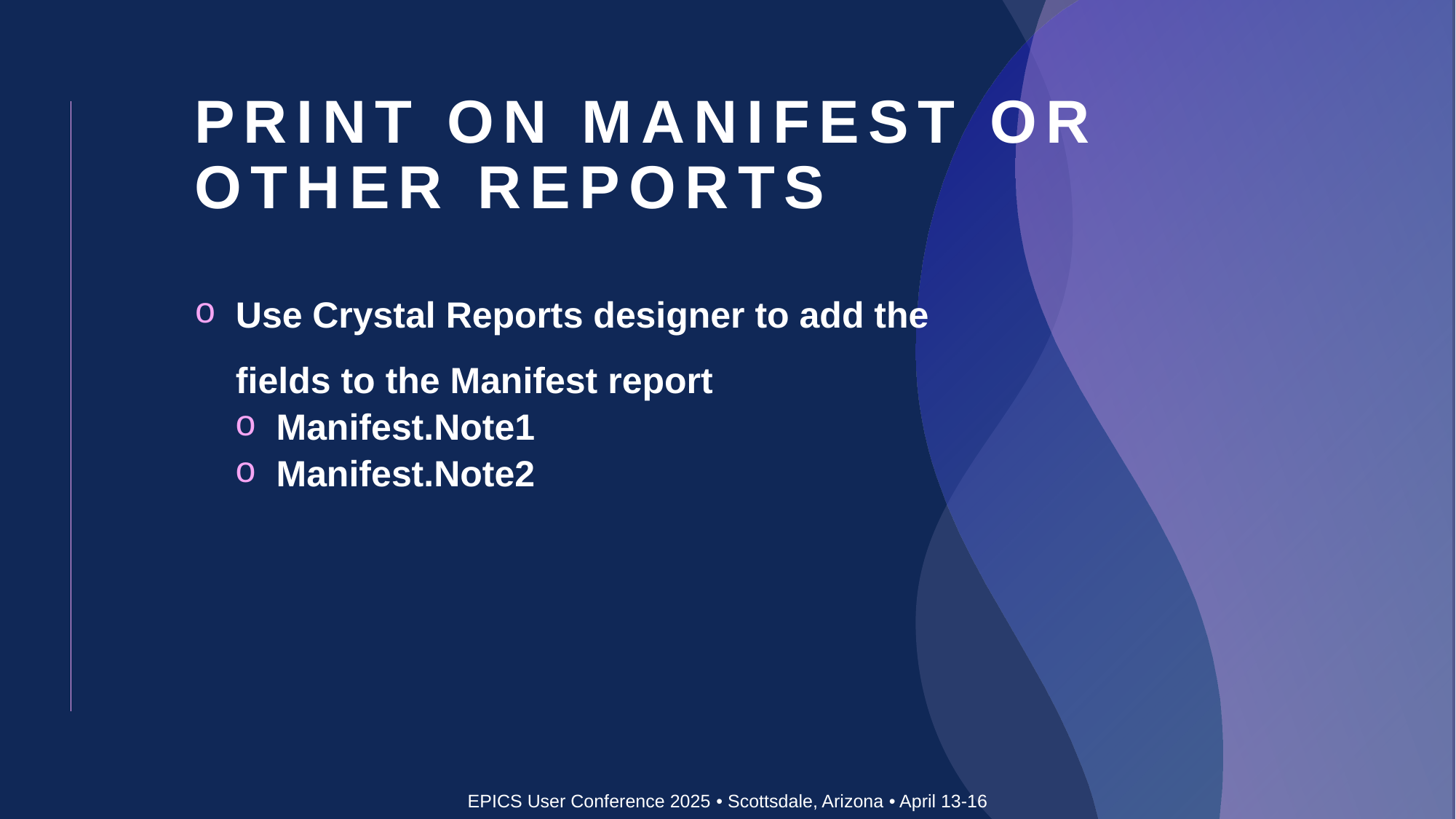

# Print on manifest or other reports
Use Crystal Reports designer to add the fields to the Manifest report
Manifest.Note1
Manifest.Note2